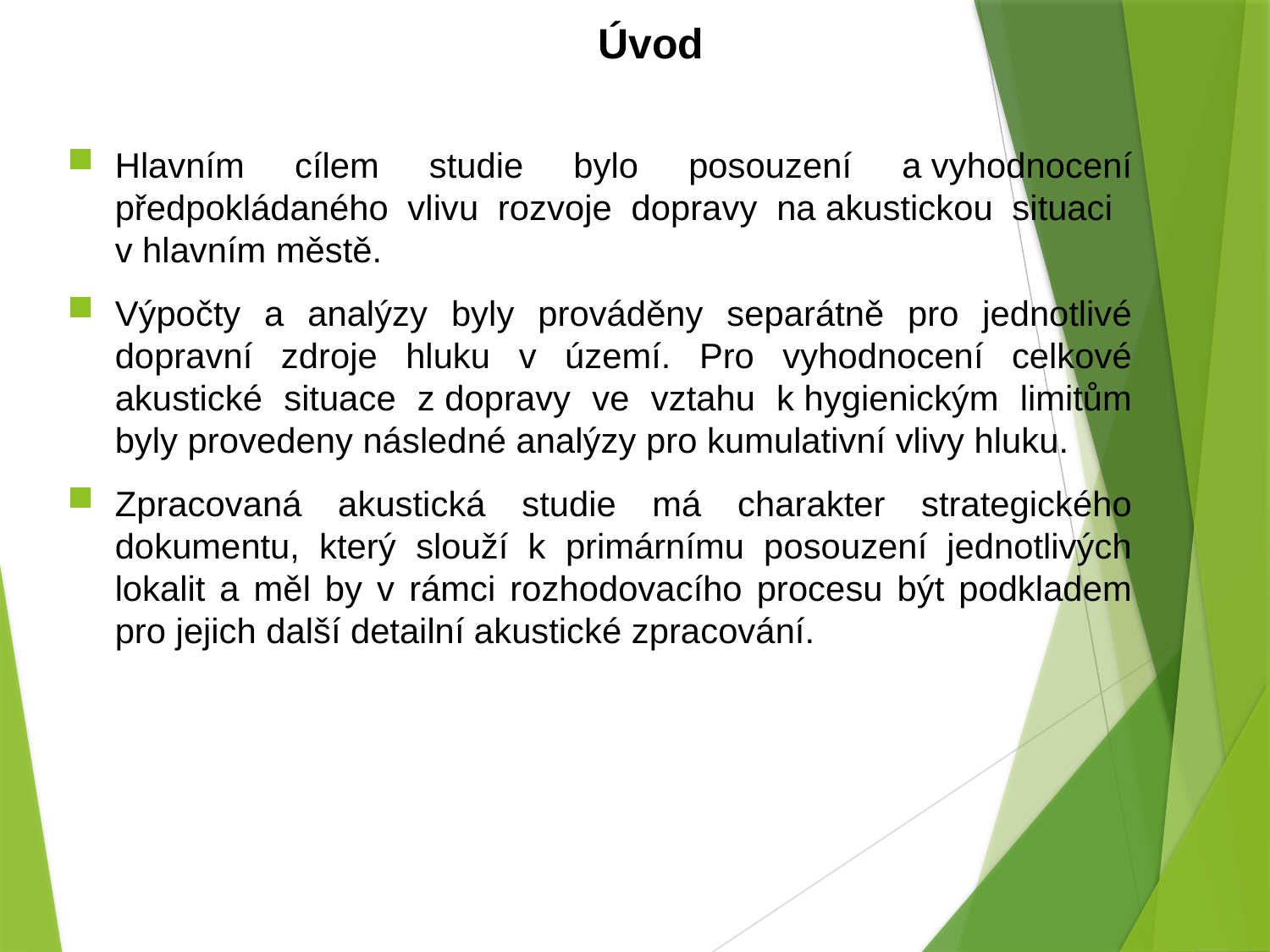

# Úvod
Hlavním cílem studie bylo posouzení a vyhodnocení předpokládaného vlivu rozvoje dopravy na akustickou situaci
v hlavním městě.
Výpočty a analýzy byly prováděny separátně pro jednotlivé dopravní zdroje hluku v území. Pro vyhodnocení celkové akustické situace z dopravy ve vztahu k hygienickým limitům byly provedeny následné analýzy pro kumulativní vlivy hluku.
Zpracovaná akustická studie má charakter strategického dokumentu, který slouží k primárnímu posouzení jednotlivých lokalit a měl by v rámci rozhodovacího procesu být podkladem pro jejich další detailní akustické zpracování.